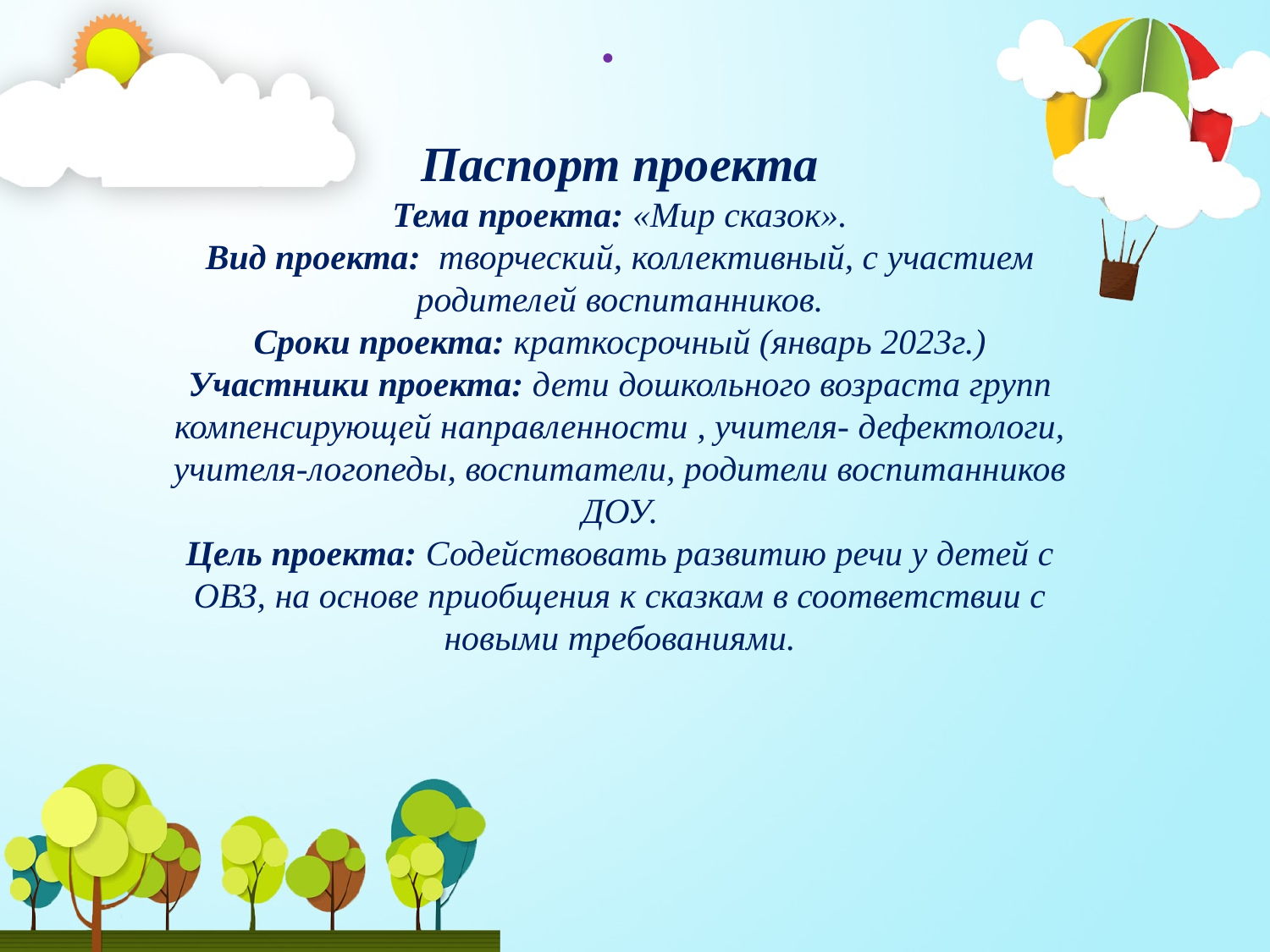

.
Паспорт проекта
Тема проекта: «Мир сказок».
Вид проекта:  творческий, коллективный, с участием родителей воспитанников.
Сроки проекта: краткосрочный (январь 2023г.)
Участники проекта: дети дошкольного возраста групп компенсирующей направленности , учителя- дефектологи, учителя-логопеды, воспитатели, родители воспитанников ДОУ.
Цель проекта: Содействовать развитию речи у детей с ОВЗ, на основе приобщения к сказкам в соответствии с новыми требованиями.